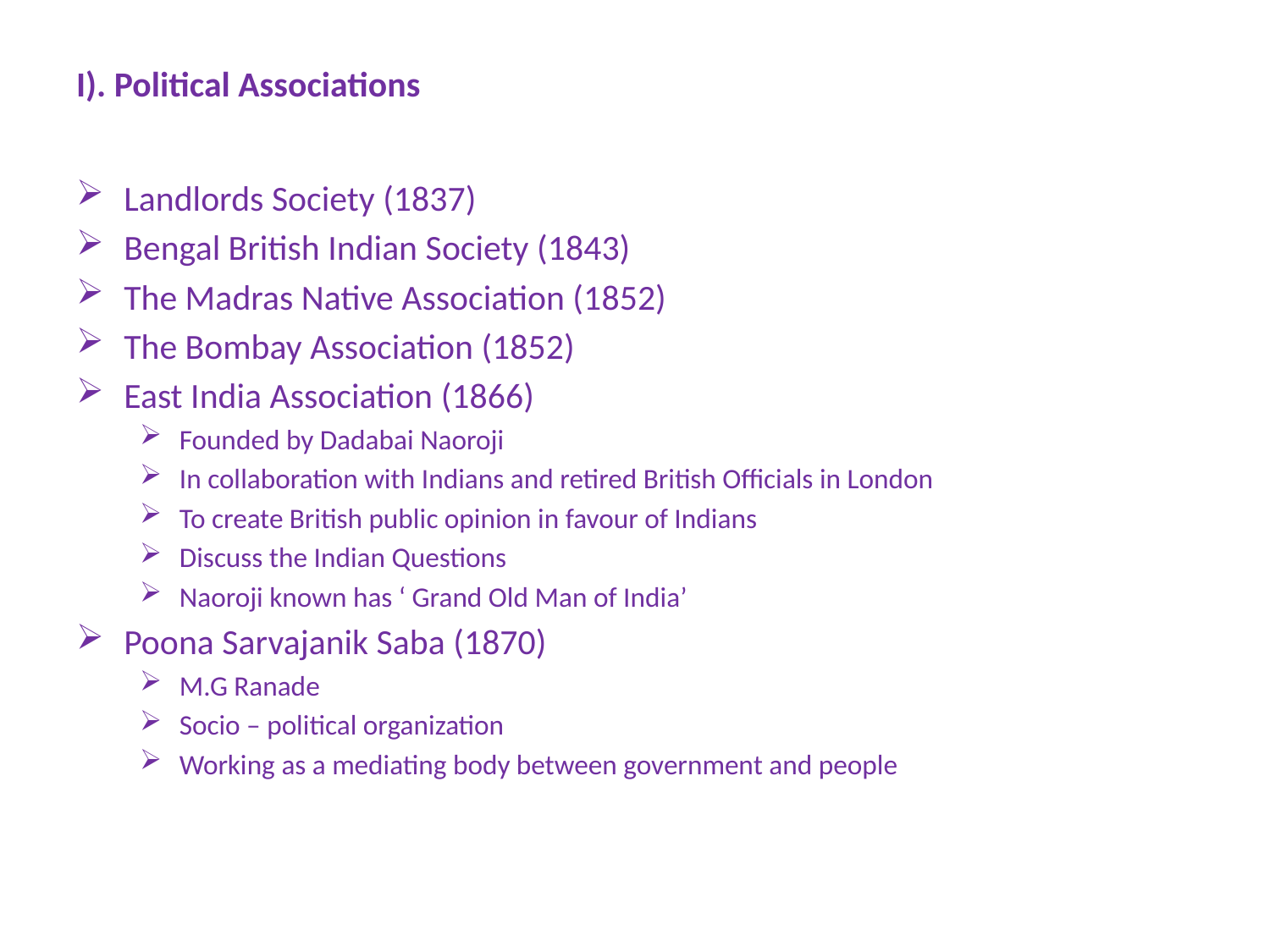

# I). Political Associations
Landlords Society (1837)
Bengal British Indian Society (1843)
The Madras Native Association (1852)
The Bombay Association (1852)
East India Association (1866)
Founded by Dadabai Naoroji
In collaboration with Indians and retired British Officials in London
To create British public opinion in favour of Indians
Discuss the Indian Questions
Naoroji known has ‘ Grand Old Man of India’
Poona Sarvajanik Saba (1870)
M.G Ranade
Socio – political organization
Working as a mediating body between government and people